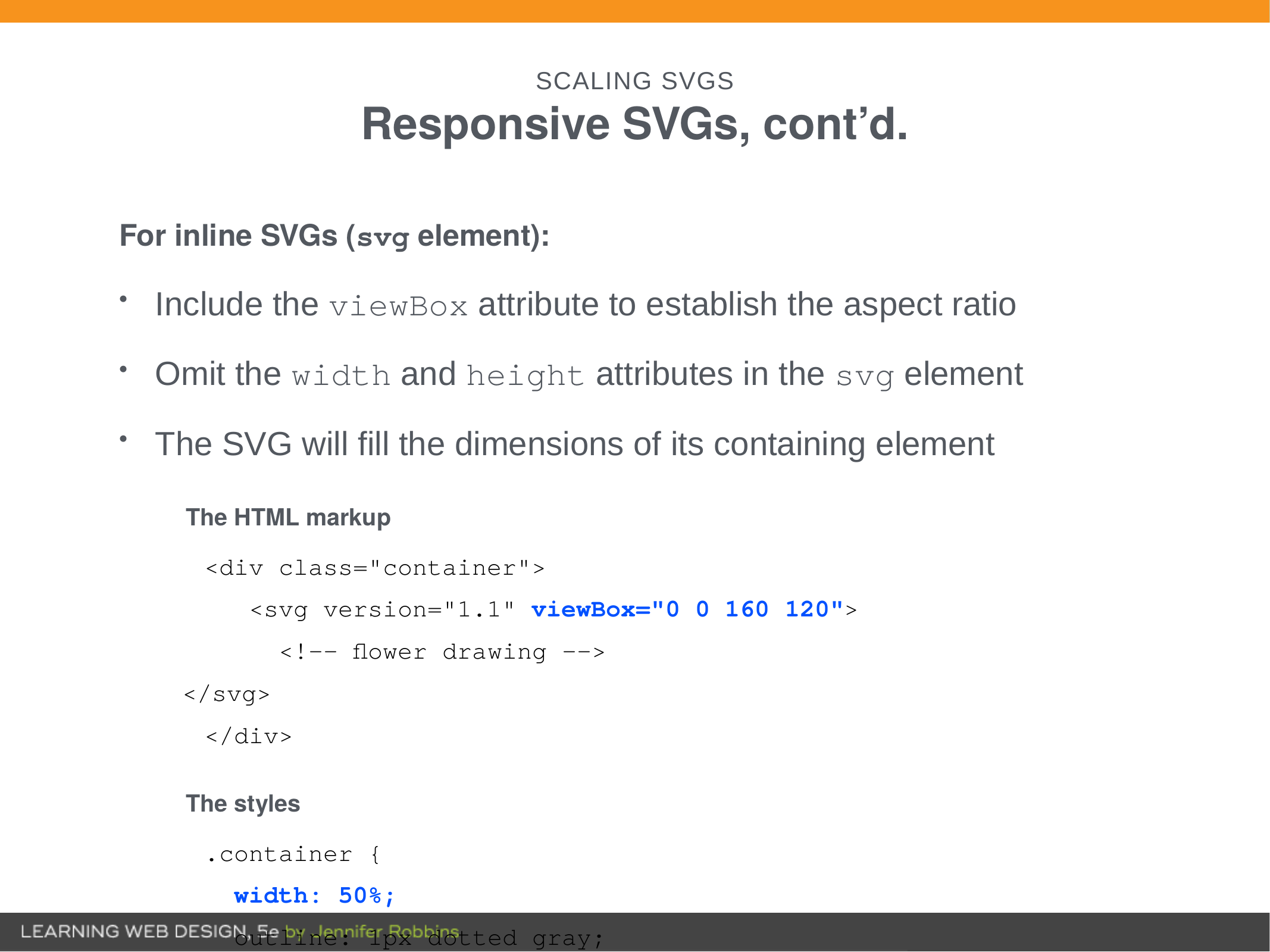

# SCALING SVGS
Responsive SVGs, cont’d.
For inline SVGs (svg element):
Include the viewBox attribute to establish the aspect ratio
Omit the width and height attributes in the svg element
The SVG will fill the dimensions of its containing element
The HTML markup
<div class="container">
   <svg version="1.1" viewBox="0 0 160 120">
     <!-- flower drawing -->
   </svg>
</div>
The styles
.container {
  width: 50%;
  outline: 1px dotted gray;
}